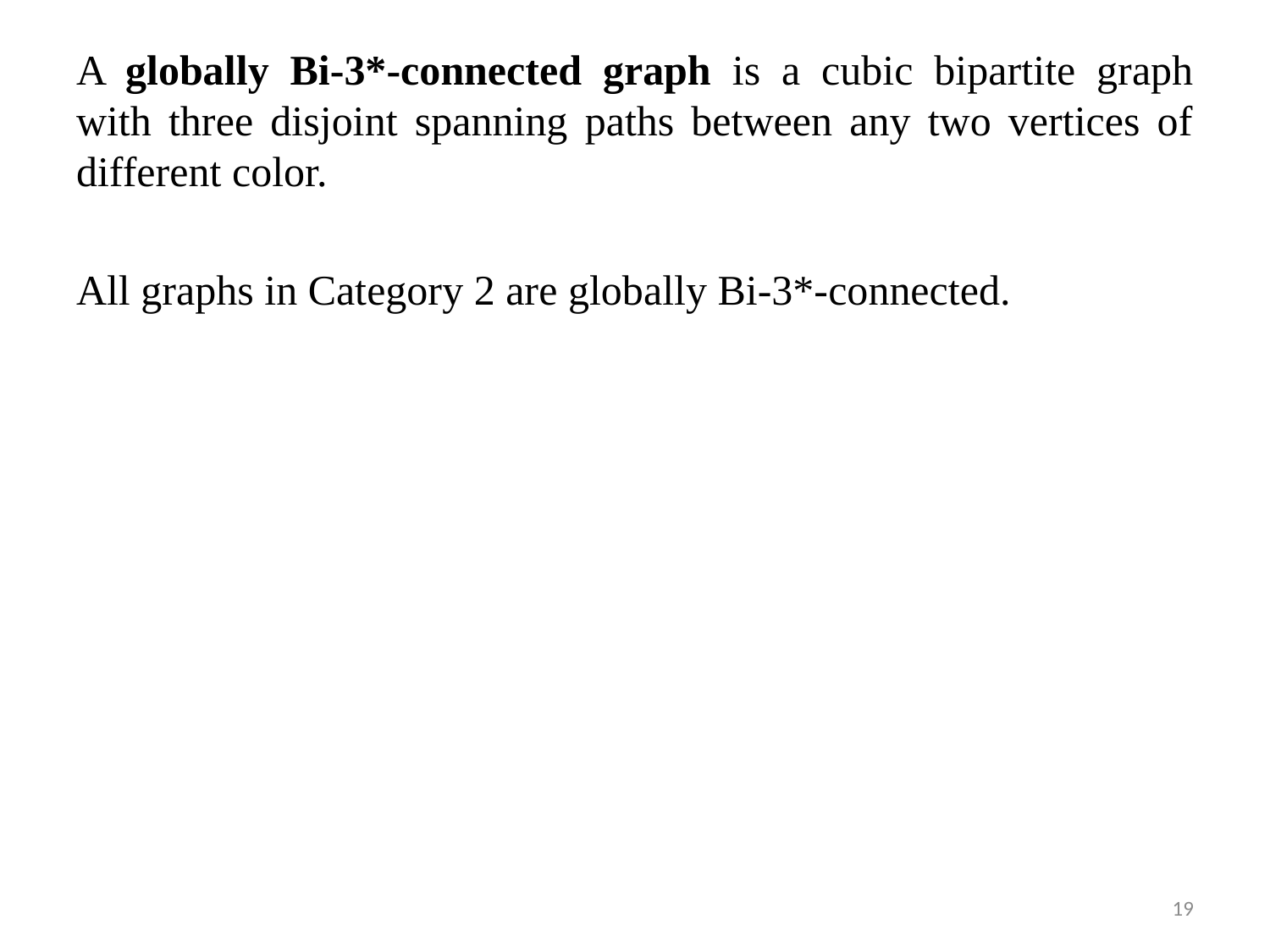

A globally Bi-3*-connected graph is a cubic bipartite graph with three disjoint spanning paths between any two vertices of different color.

All graphs in Category 2 are globally Bi-3*-connected.

19